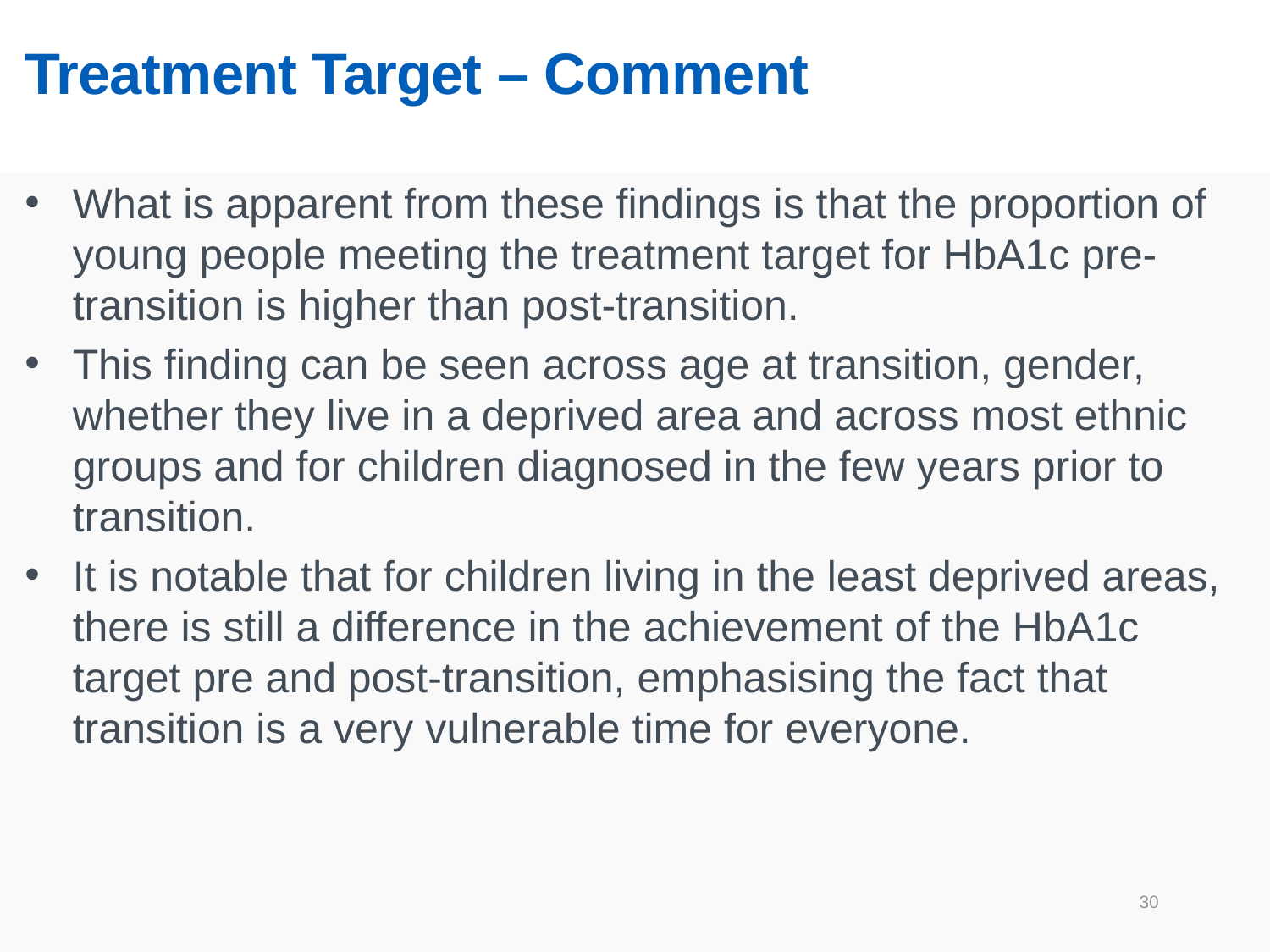

# Treatment Target – Comment
What is apparent from these findings is that the proportion of young people meeting the treatment target for HbA1c pre-transition is higher than post-transition.
This finding can be seen across age at transition, gender, whether they live in a deprived area and across most ethnic groups and for children diagnosed in the few years prior to transition.
It is notable that for children living in the least deprived areas, there is still a difference in the achievement of the HbA1c target pre and post-transition, emphasising the fact that transition is a very vulnerable time for everyone.
30